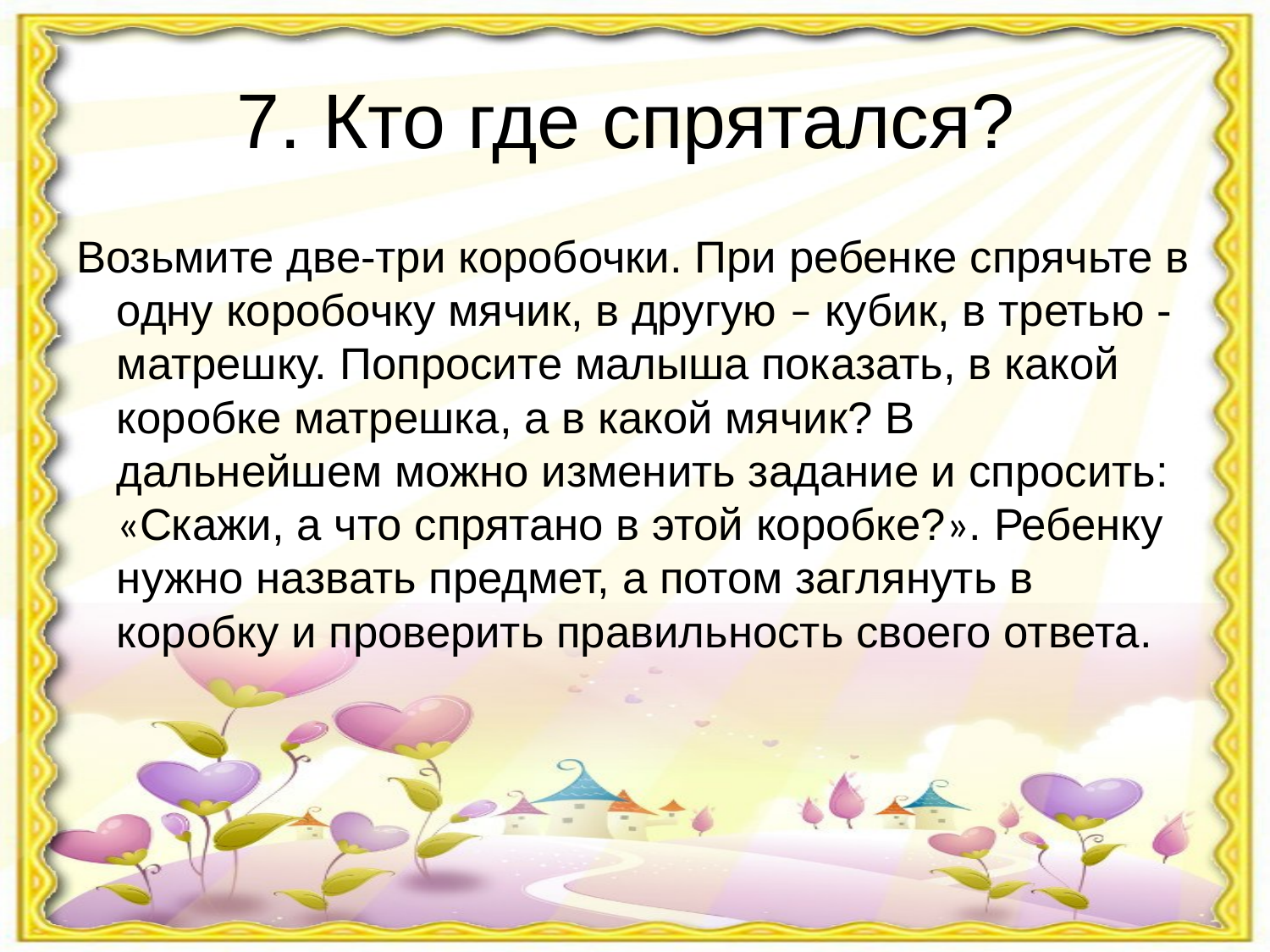

# 7. Кто где спрятался?
Возьмите две-три коробочки. При ребенке спрячьте в одну коробочку мячик, в другую – кубик, в третью - матрешку. Попросите малыша показать, в какой коробке матрешка, а в какой мячик? В дальнейшем можно изменить задание и спросить: «Скажи, а что спрятано в этой коробке?». Ребенку нужно назвать предмет, а потом заглянуть в коробку и проверить правильность своего ответа.